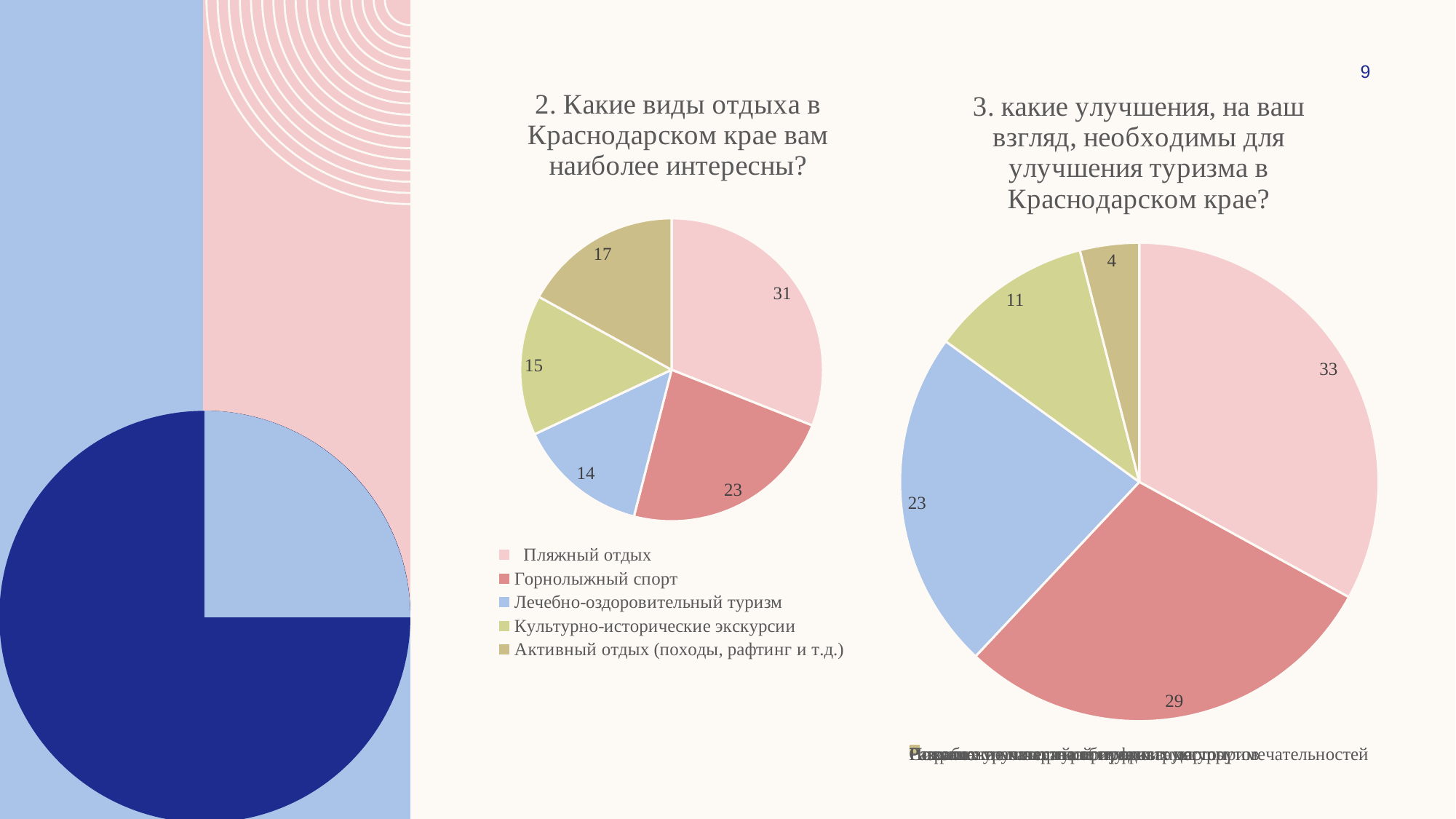

9

### Chart: 3. какие улучшения, на ваш взгляд, необходимы для улучшения туризма в Краснодарском крае?

| Category | Продажи |
|---|---|
| Развитие транспортной инфраструктуры | 33.0 |
| Повышение качества обслуживания | 29.0 |
| Сохранение и охрана природных достопримечательностей | 23.0 |
| Разработка новых туристических маршрутов | 11.0 |
| Никаких улучшений не нужно | 4.0 |

### Chart: 2. Какие виды отдыха в Краснодарском крае вам наиболее интересны?

| Category | Продажи | Столбец1 |
|---|---|---|
|   Пляжный отдых | 31.0 | None |
| Горнолыжный спорт | 23.0 | None |
| Лечебно-оздоровительный туризм | 14.0 | None |
| Культурно-исторические экскурсии | 15.0 | None |
| Активный отдых (походы, рафтинг и т.д.) | 17.0 | None |